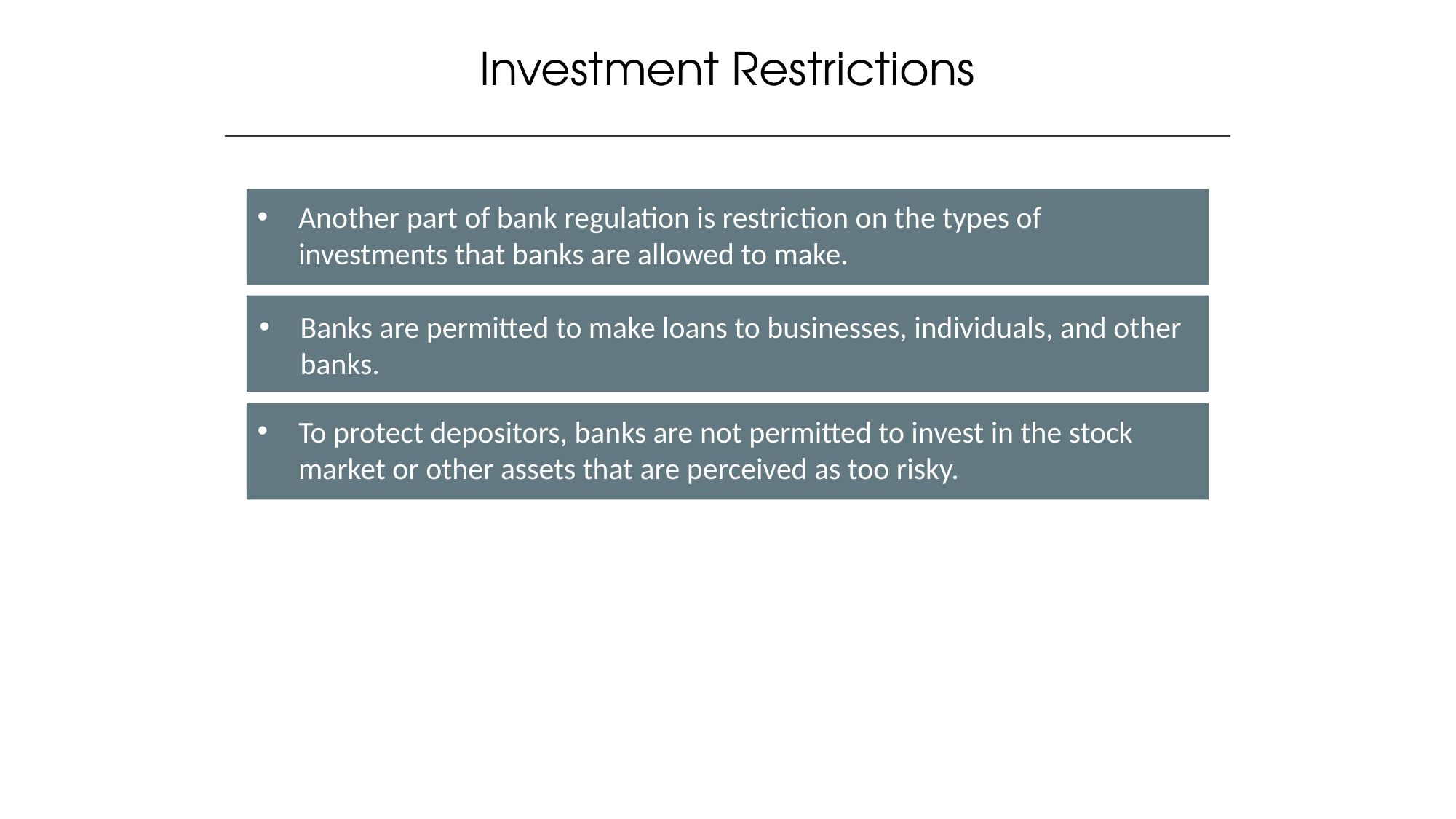

Investment Restrictions

Another part of bank regulation is restriction on the types of investments that banks are allowed to make.

Banks are permitted to make loans to businesses, individuals, and other banks.

To protect depositors, banks are not permitted to invest in the stock market or other assets that are perceived as too risky.